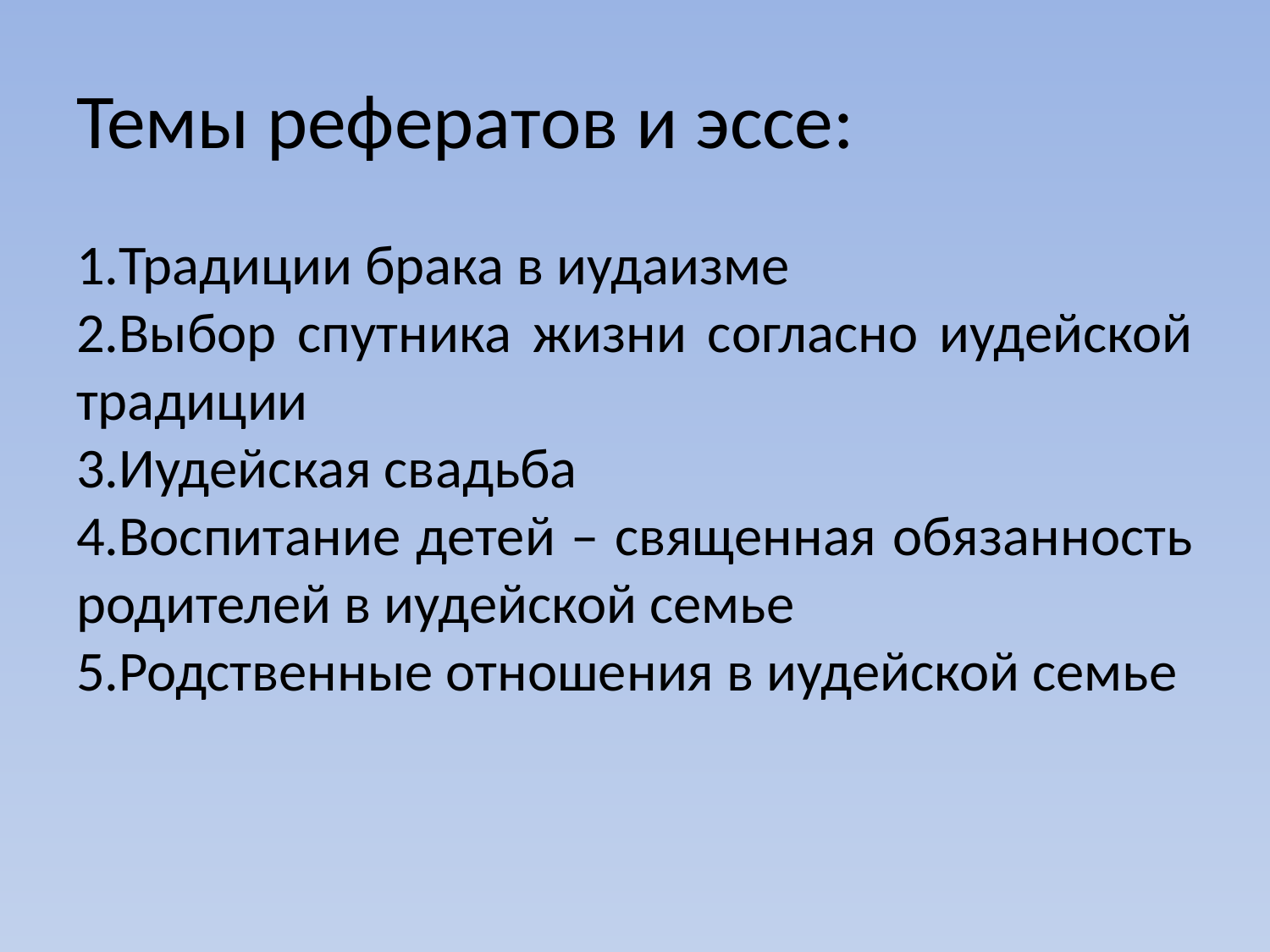

# Темы рефератов и эссе:
Традиции брака в иудаизме
Выбор спутника жизни согласно иудейской традиции
Иудейская свадьба
Воспитание детей – священная обязанность родителей в иудейской семье
Родственные отношения в иудейской семье